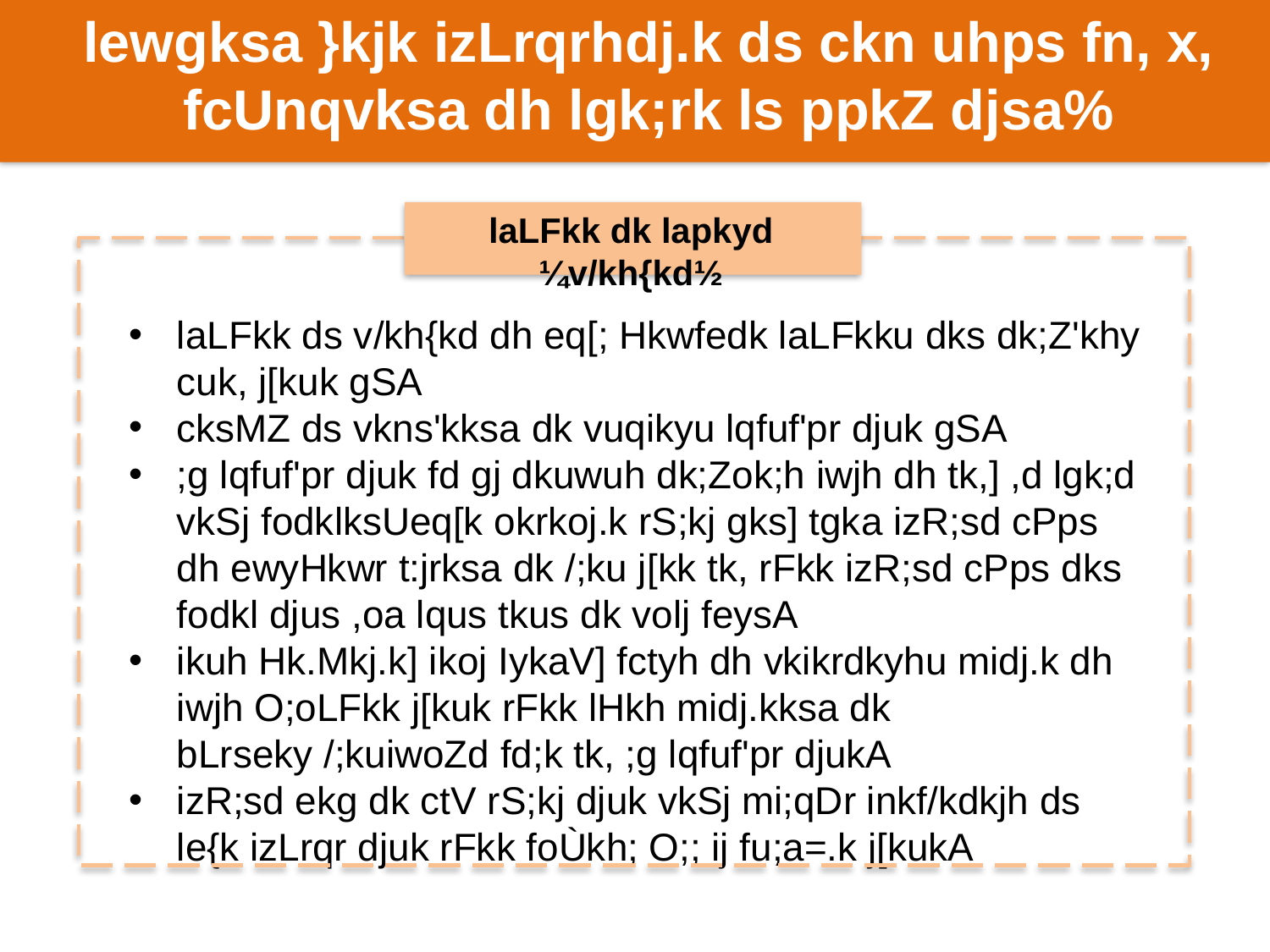

lewgksa }kjk izLrqrhdj.k ds ckn uhps fn, x, fcUnqvksa dh lgk;rk ls ppkZ djsa%
laLFkk dk lapkyd ¼v/kh{kd½

laLFkk ds v/kh{kd dh eq[; Hkwfedk laLFkku dks dk;Z'khy cuk, j[kuk gSA
cksMZ ds vkns'kksa dk vuqikyu lqfuf'pr djuk gSA
;g lqfuf'pr djuk fd gj dkuwuh dk;Zok;h iwjh dh tk,] ,d lgk;d vkSj fodklksUeq[k okrkoj.k rS;kj gks] tgka izR;sd cPps dh ewyHkwr t:jrksa dk /;ku j[kk tk, rFkk izR;sd cPps dks fodkl djus ,oa lqus tkus dk volj feysA
ikuh Hk.Mkj.k] ikoj IykaV] fctyh dh vkikrdkyhu midj.k dh iwjh O;oLFkk j[kuk rFkk lHkh midj.kksa dk bLrseky /;kuiwoZd fd;k tk, ;g lqfuf'pr djukA
izR;sd ekg dk ctV rS;kj djuk vkSj mi;qDr inkf/kdkjh ds le{k izLrqr djuk rFkk foÙkh; O;; ij fu;a=.k j[kukA